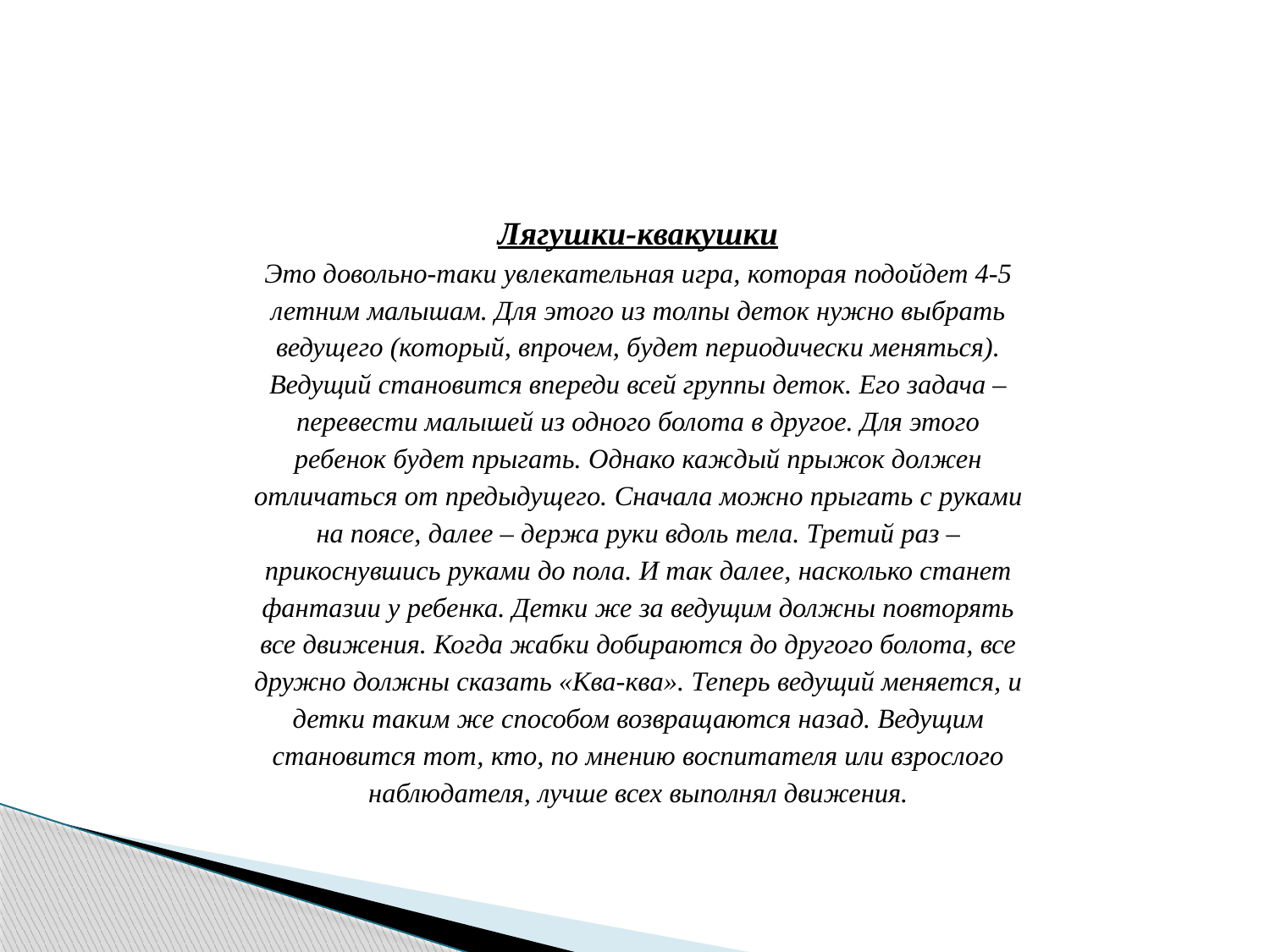

#
Лягушки-квакушки
Это довольно-таки увлекательная игра, которая подойдет 4-5
летним малышам. Для этого из толпы деток нужно выбрать
ведущего (который, впрочем, будет периодически меняться).
Ведущий становится впереди всей группы деток. Его задача –
перевести малышей из одного болота в другое. Для этого
ребенок будет прыгать. Однако каждый прыжок должен
отличаться от предыдущего. Сначала можно прыгать с руками
на поясе, далее – держа руки вдоль тела. Третий раз –
прикоснувшись руками до пола. И так далее, насколько станет
фантазии у ребенка. Детки же за ведущим должны повторять
все движения. Когда жабки добираются до другого болота, все
дружно должны сказать «Ква-ква». Теперь ведущий меняется, и
детки таким же способом возвращаются назад. Ведущим
становится тот, кто, по мнению воспитателя или взрослого
наблюдателя, лучше всех выполнял движения.